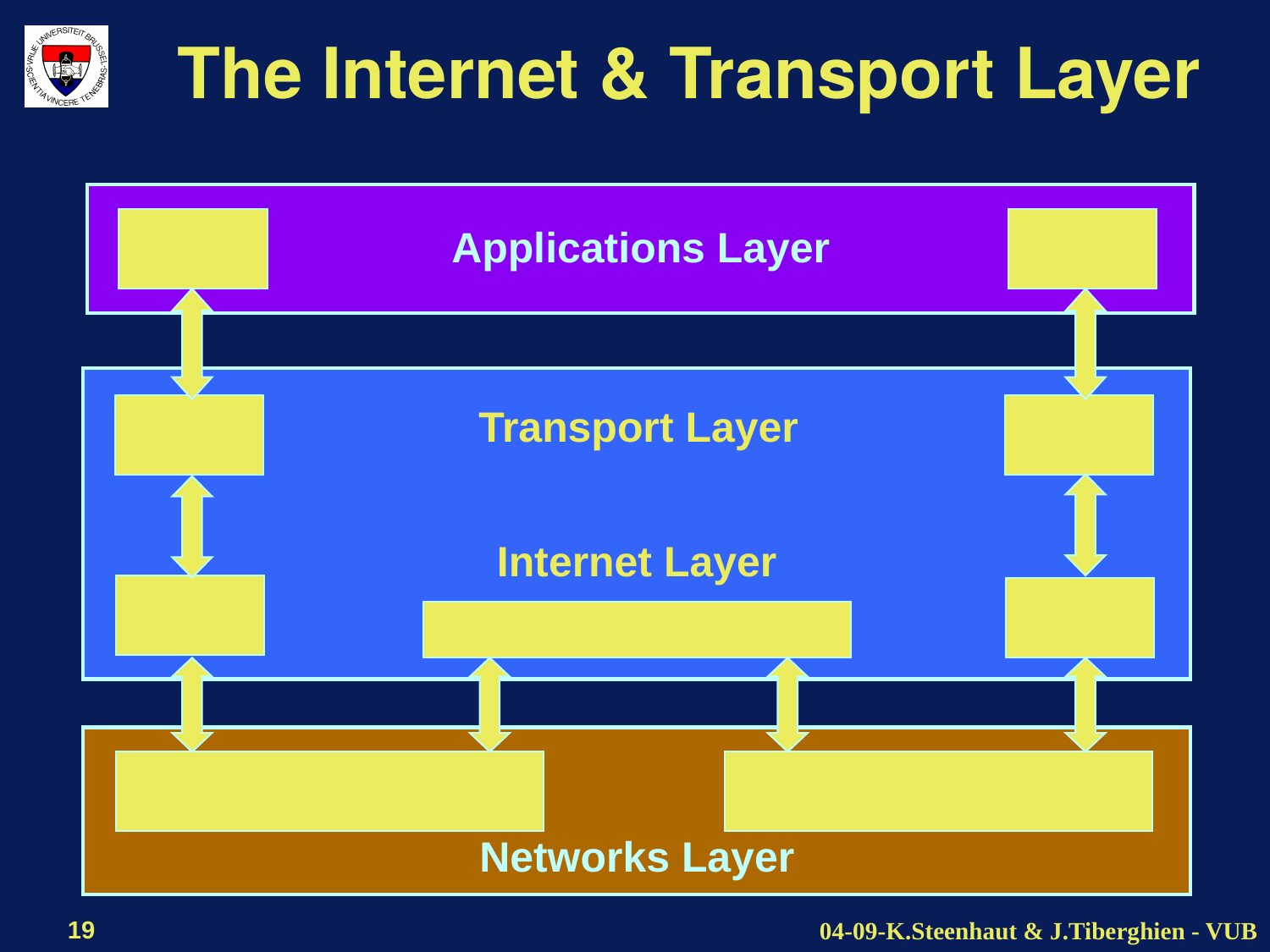

# The Internet & Transport Layer

Applications Layer

Transport Layer

Internet Layer

Networks Layer
19